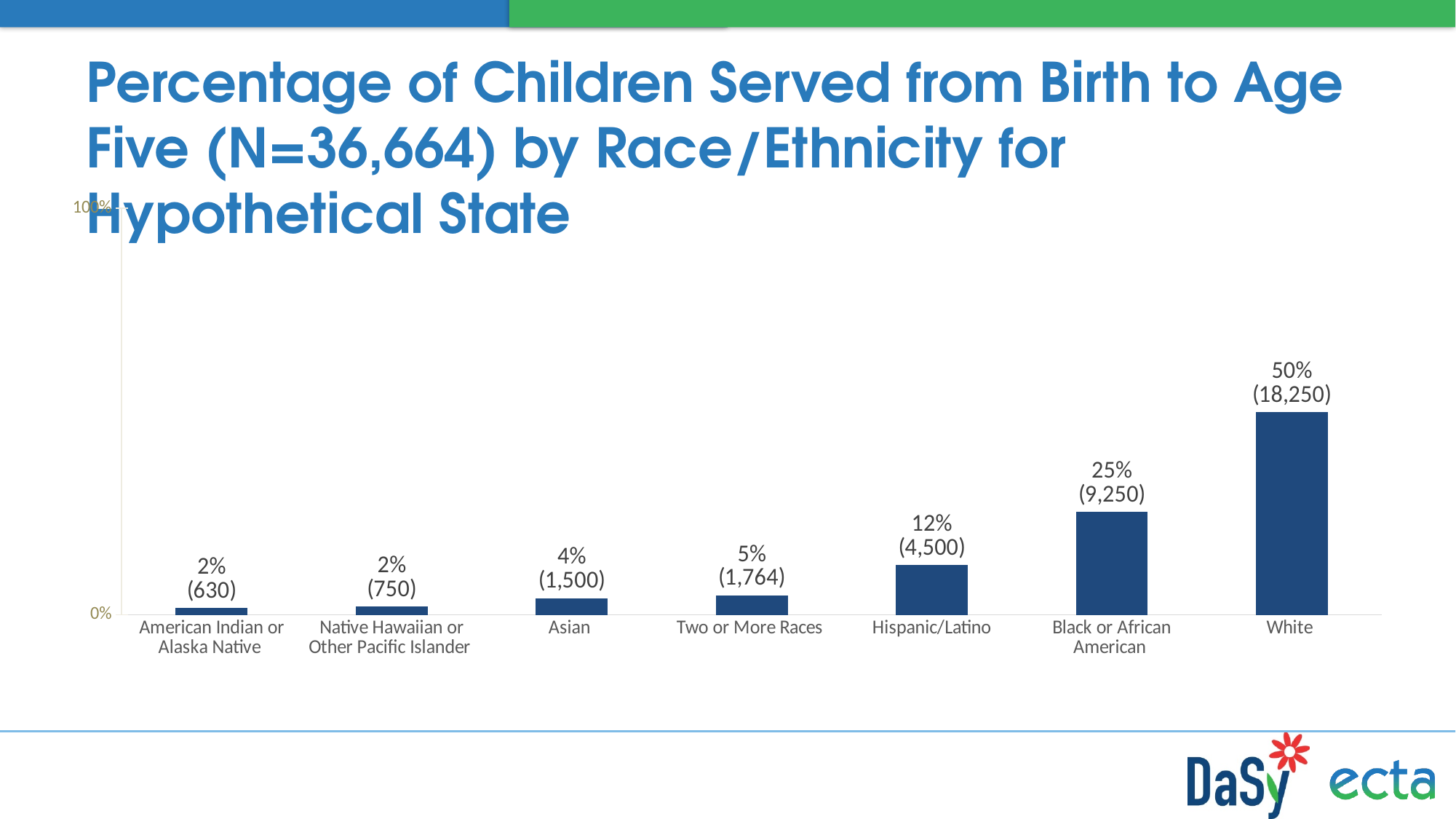

# Percentage of Children Served from Birth to Age Five (N=36,664) by Race/Ethnicity for Hypothetical State

### Chart

| Category | % Served 0-5 |
|---|---|
| American Indian or Alaska Native  | 0.017192446239493505 |
| Native Hawaiian or Other Pacific Islander  | 0.020467197904158935 |
| Asian  | 0.04093439580831787 |
| Two or More Races  | 0.048138849470581814 |
| Hispanic/Latino | 0.12280318742495361 |
| Black or African American  | 0.2524287741512935 |
| White  | 0.4980351490012007 |